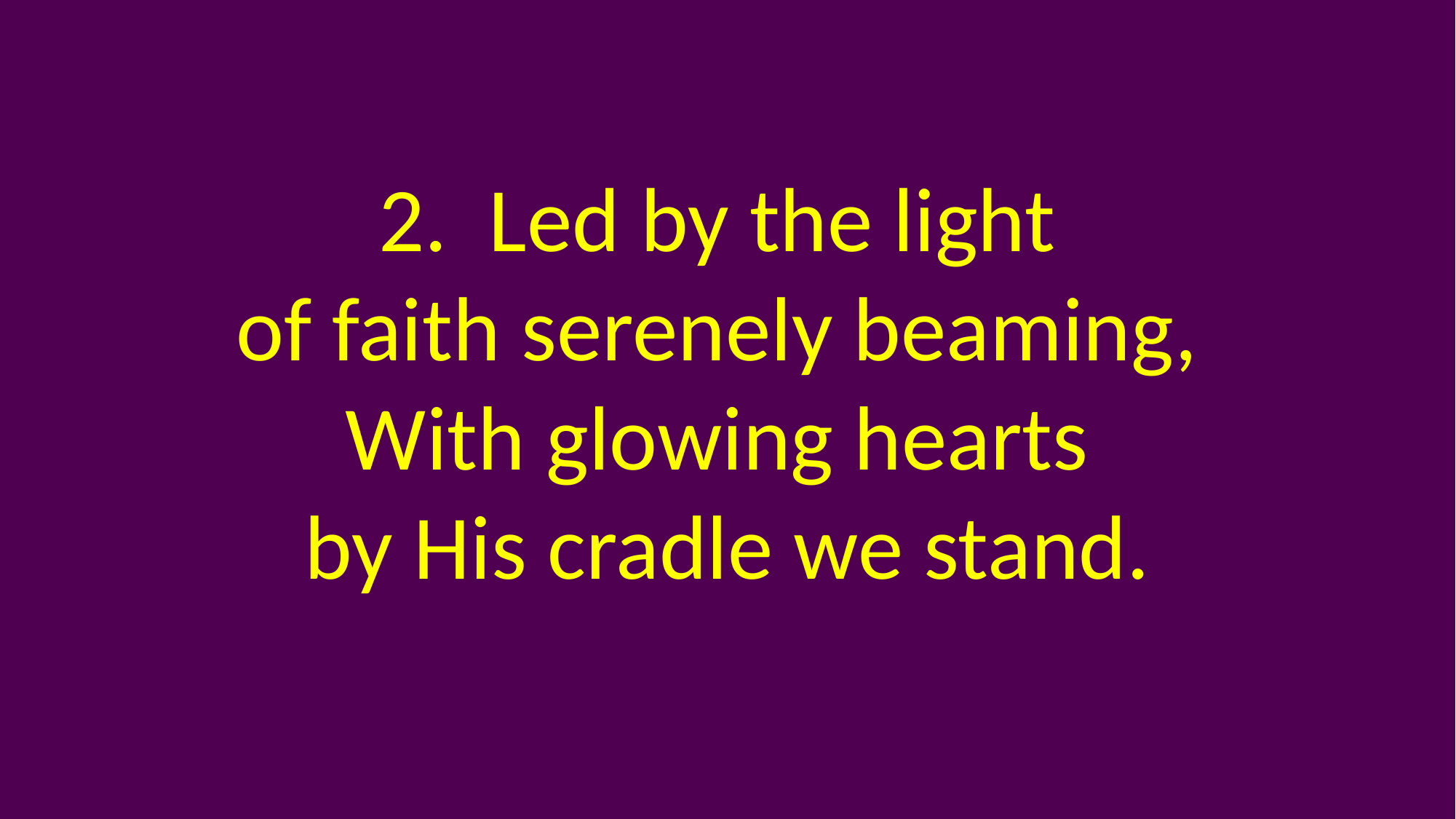

2.  Led by the light
of faith serenely beaming,
With glowing hearts
by His cradle we stand.